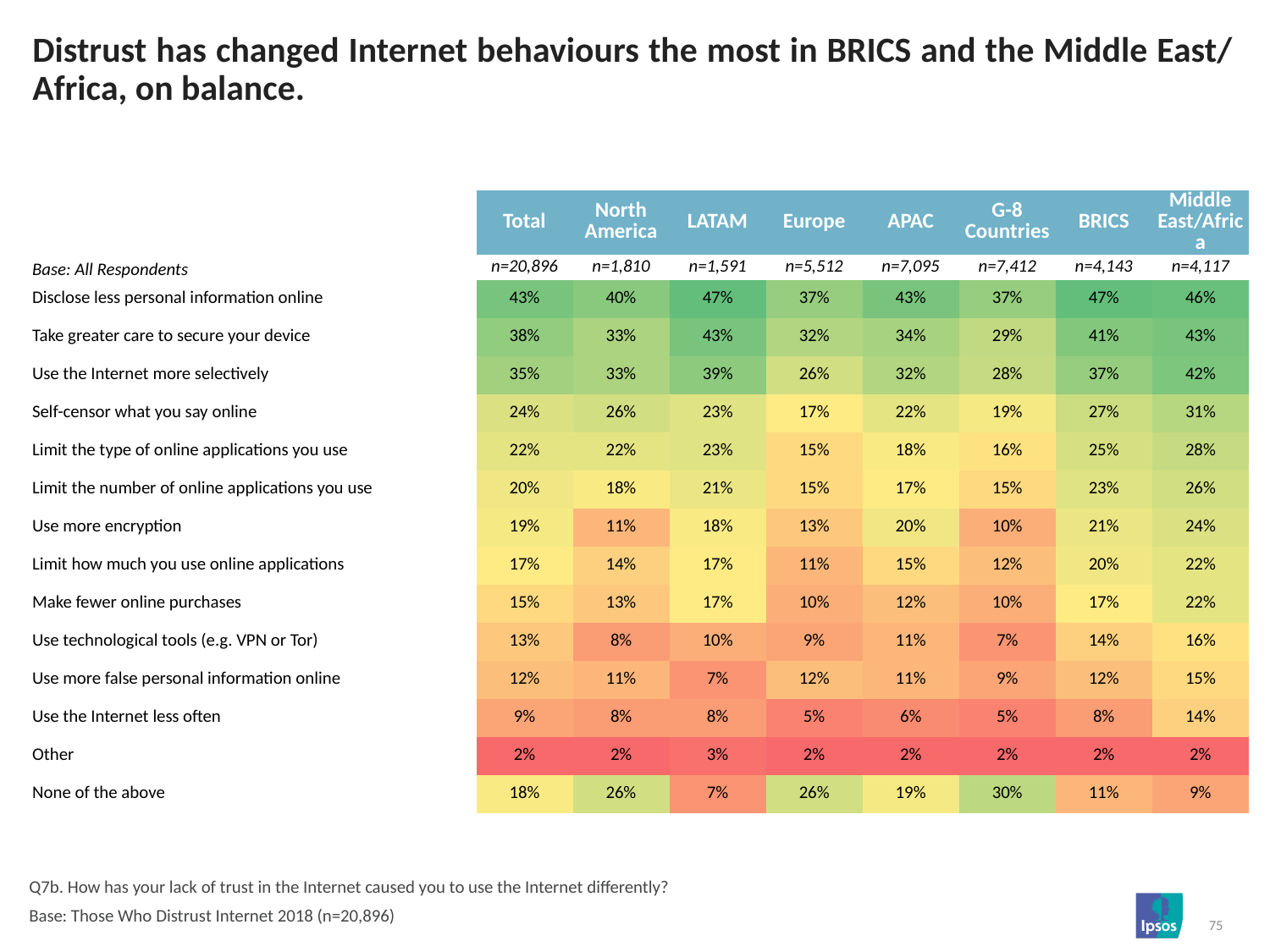

# Distrust has changed Internet behaviours the most in BRICS and the Middle East/ Africa, on balance.
|  | Total | North America | LATAM | Europe | APAC | G-8 Countries | BRICS | Middle East/Africa |
| --- | --- | --- | --- | --- | --- | --- | --- | --- |
| Base: All Respondents | n=20,896 | n=1,810 | n=1,591 | n=5,512 | n=7,095 | n=7,412 | n=4,143 | n=4,117 |
| Disclose less personal information online | 43% | 40% | 47% | 37% | 43% | 37% | 47% | 46% |
| Take greater care to secure your device | 38% | 33% | 43% | 32% | 34% | 29% | 41% | 43% |
| Use the Internet more selectively | 35% | 33% | 39% | 26% | 32% | 28% | 37% | 42% |
| Self-censor what you say online | 24% | 26% | 23% | 17% | 22% | 19% | 27% | 31% |
| Limit the type of online applications you use | 22% | 22% | 23% | 15% | 18% | 16% | 25% | 28% |
| Limit the number of online applications you use | 20% | 18% | 21% | 15% | 17% | 15% | 23% | 26% |
| Use more encryption | 19% | 11% | 18% | 13% | 20% | 10% | 21% | 24% |
| Limit how much you use online applications | 17% | 14% | 17% | 11% | 15% | 12% | 20% | 22% |
| Make fewer online purchases | 15% | 13% | 17% | 10% | 12% | 10% | 17% | 22% |
| Use technological tools (e.g. VPN or Tor) | 13% | 8% | 10% | 9% | 11% | 7% | 14% | 16% |
| Use more false personal information online | 12% | 11% | 7% | 12% | 11% | 9% | 12% | 15% |
| Use the Internet less often | 9% | 8% | 8% | 5% | 6% | 5% | 8% | 14% |
| Other | 2% | 2% | 3% | 2% | 2% | 2% | 2% | 2% |
| None of the above | 18% | 26% | 7% | 26% | 19% | 30% | 11% | 9% |
Q7b. How has your lack of trust in the Internet caused you to use the Internet differently?
Base: Those Who Distrust Internet 2018 (n=20,896)